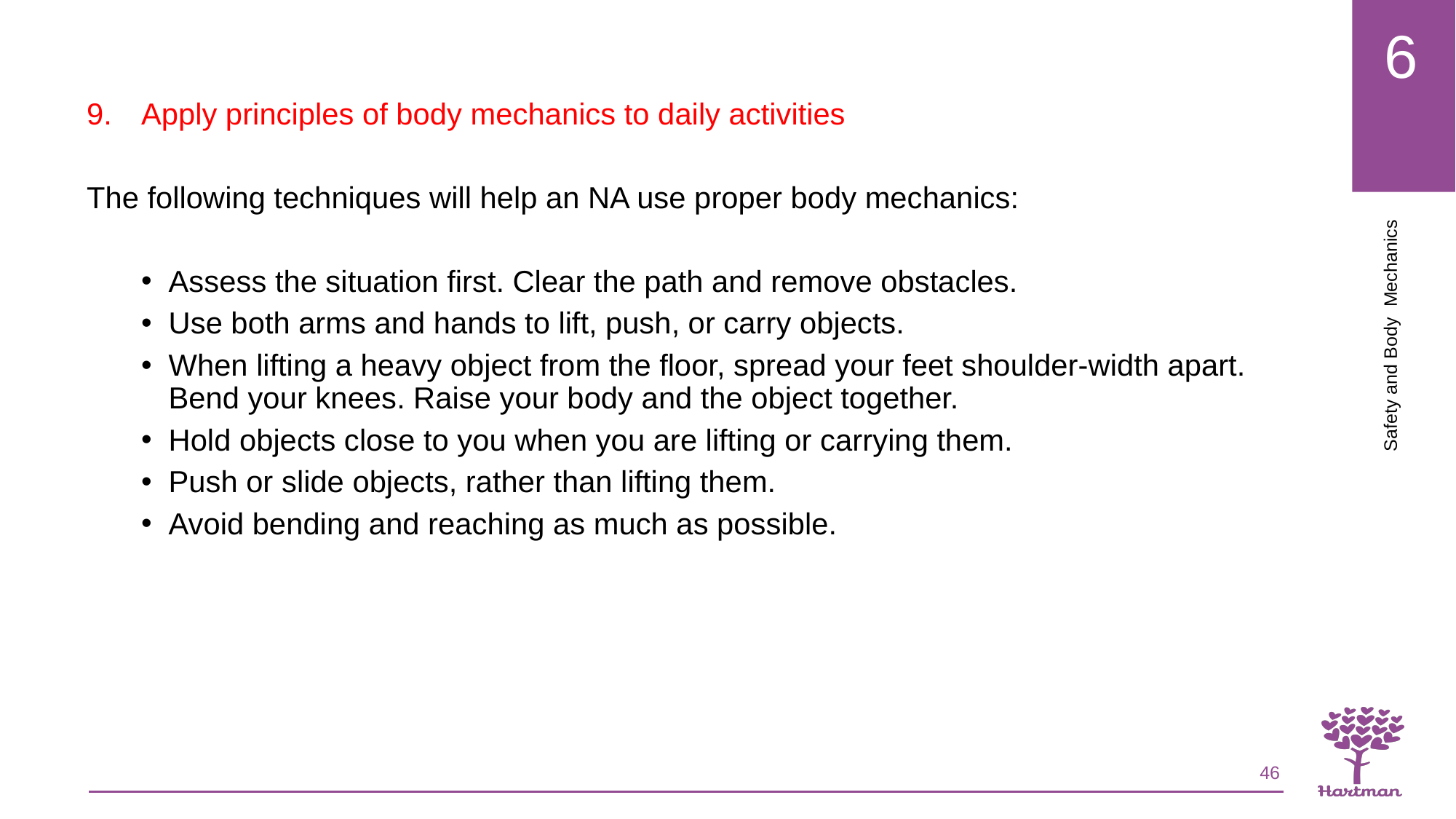

Apply principles of body mechanics to daily activities

The following techniques will help an NA use proper body mechanics:

Assess the situation first. Clear the path and remove obstacles.
Use both arms and hands to lift, push, or carry objects.
When lifting a heavy object from the floor, spread your feet shoulder-width apart. Bend your knees. Raise your body and the object together.
Hold objects close to you when you are lifting or carrying them.
Push or slide objects, rather than lifting them.
Avoid bending and reaching as much as possible.

46